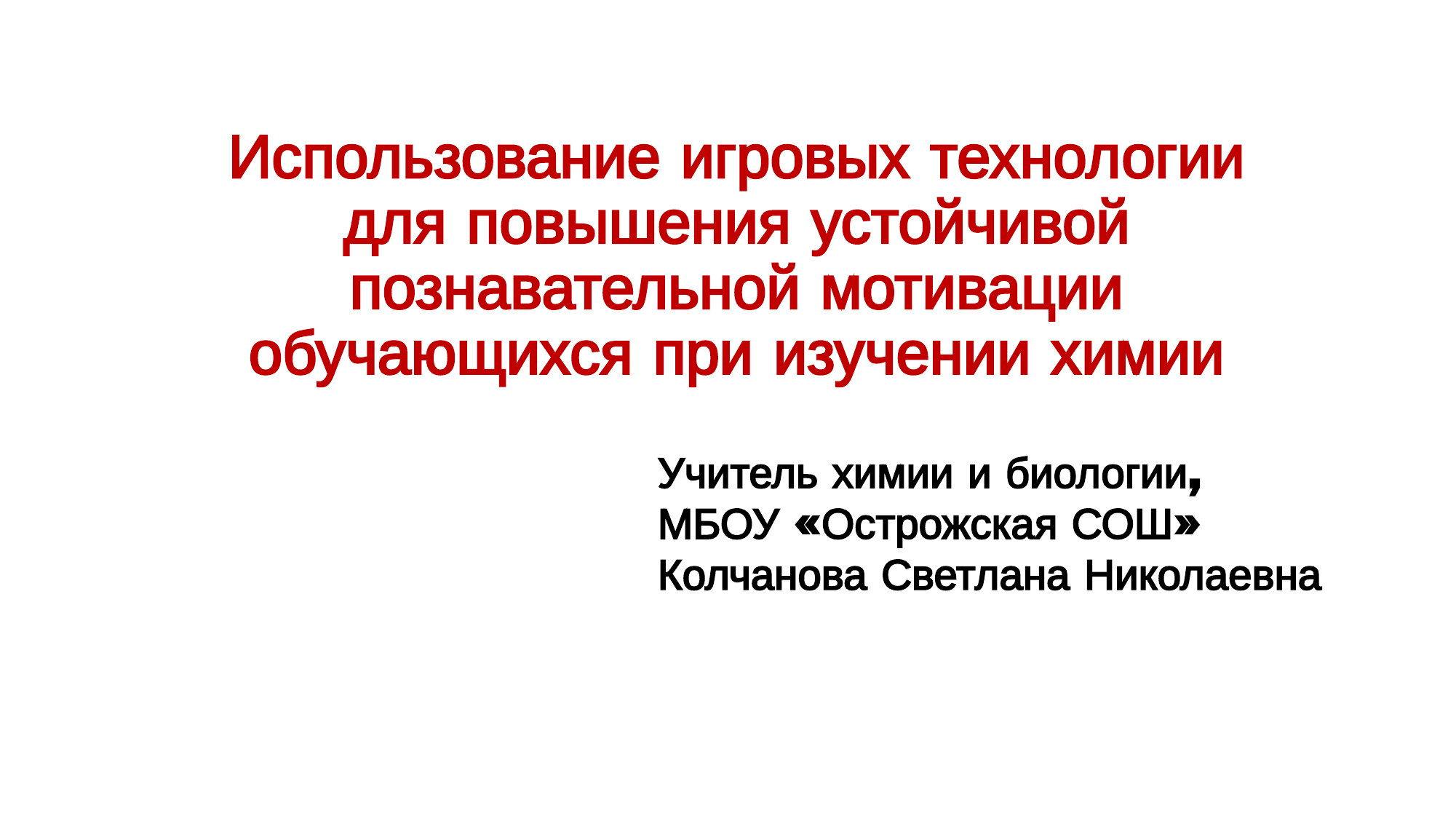

# Использование игровых технологии для повышения устойчивой познавательной мотивации обучающихся при изучении химии
Учитель химии и биологии,
МБОУ «Острожская СОШ»
Колчанова Светлана Николаевна